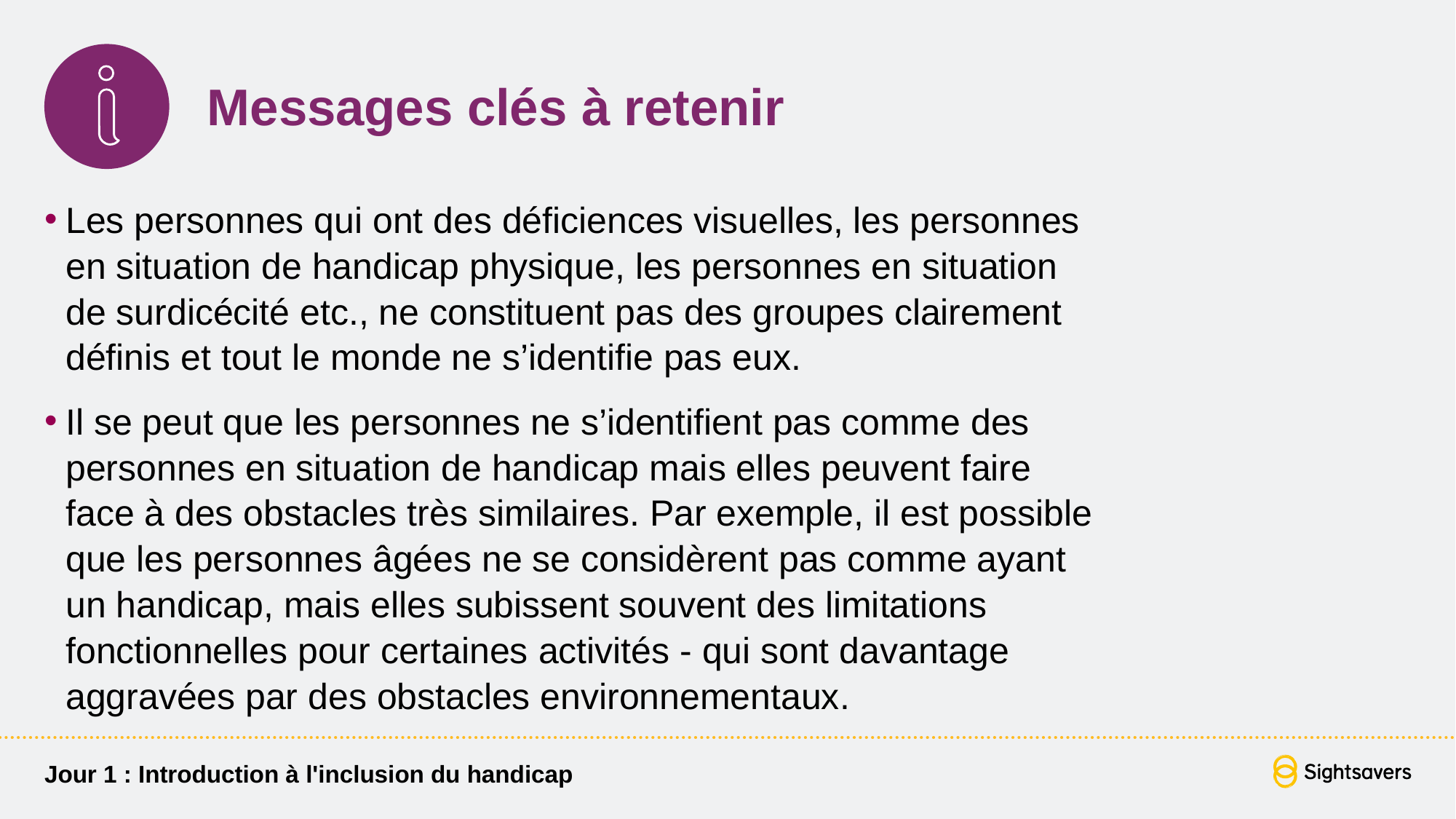

# Messages clés à retenir
Les personnes qui ont des déficiences visuelles, les personnes
en situation de handicap physique, les personnes en situation
de surdicécité etc., ne constituent pas des groupes clairement
définis et tout le monde ne s’identifie pas eux.
Il se peut que les personnes ne s’identifient pas comme des
personnes en situation de handicap mais elles peuvent faire
face à des obstacles très similaires. Par exemple, il est possible
que les personnes âgées ne se considèrent pas comme ayant
un handicap, mais elles subissent souvent des limitations
fonctionnelles pour certaines activités - qui sont davantage
aggravées par des obstacles environnementaux.
Jour 1 : Introduction à l'inclusion du handicap